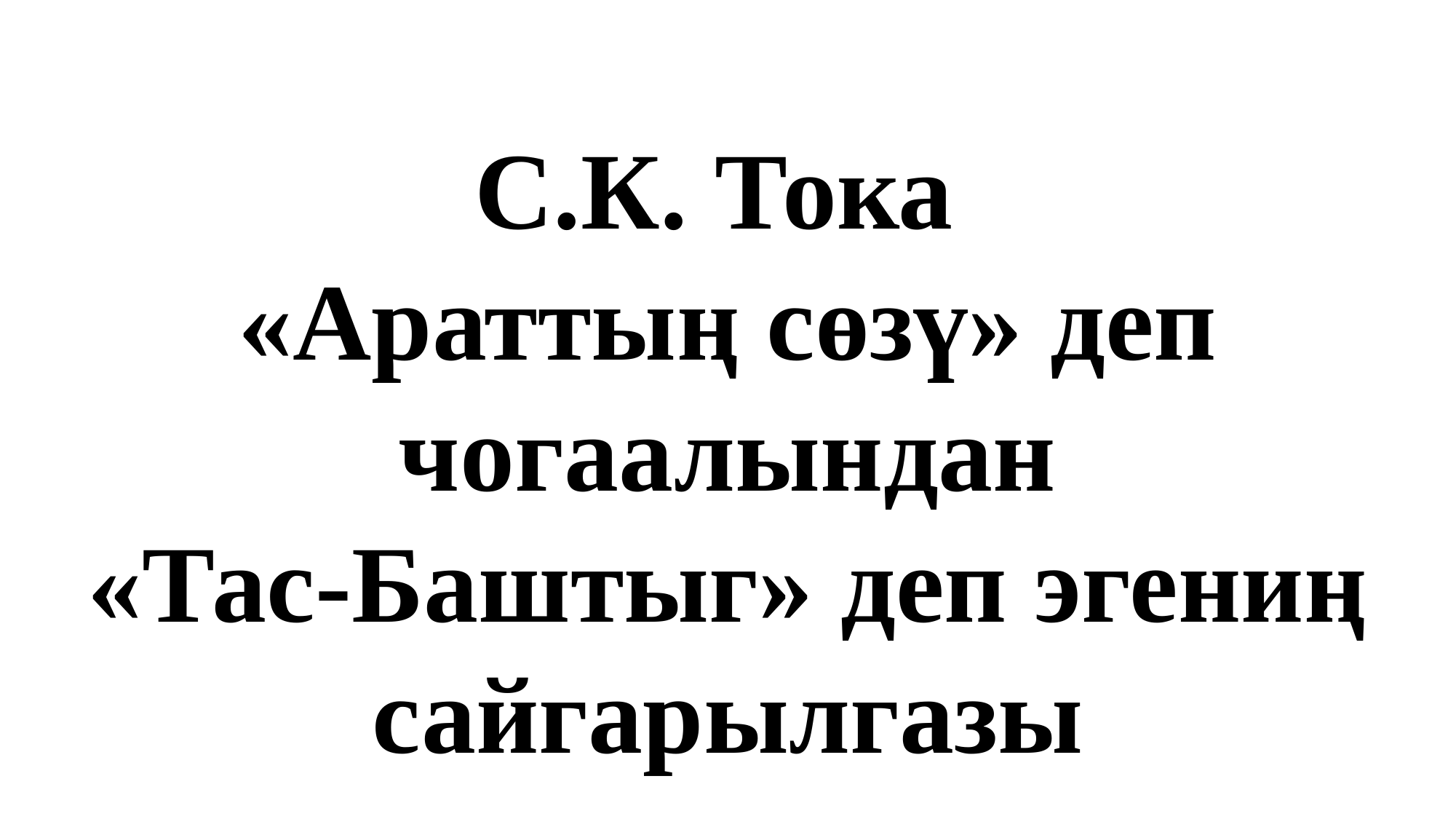

# С.К. Тока «Араттың сөзү» деп чогаалындан «Тас-Баштыг» деп эгениң сайгарылгазы